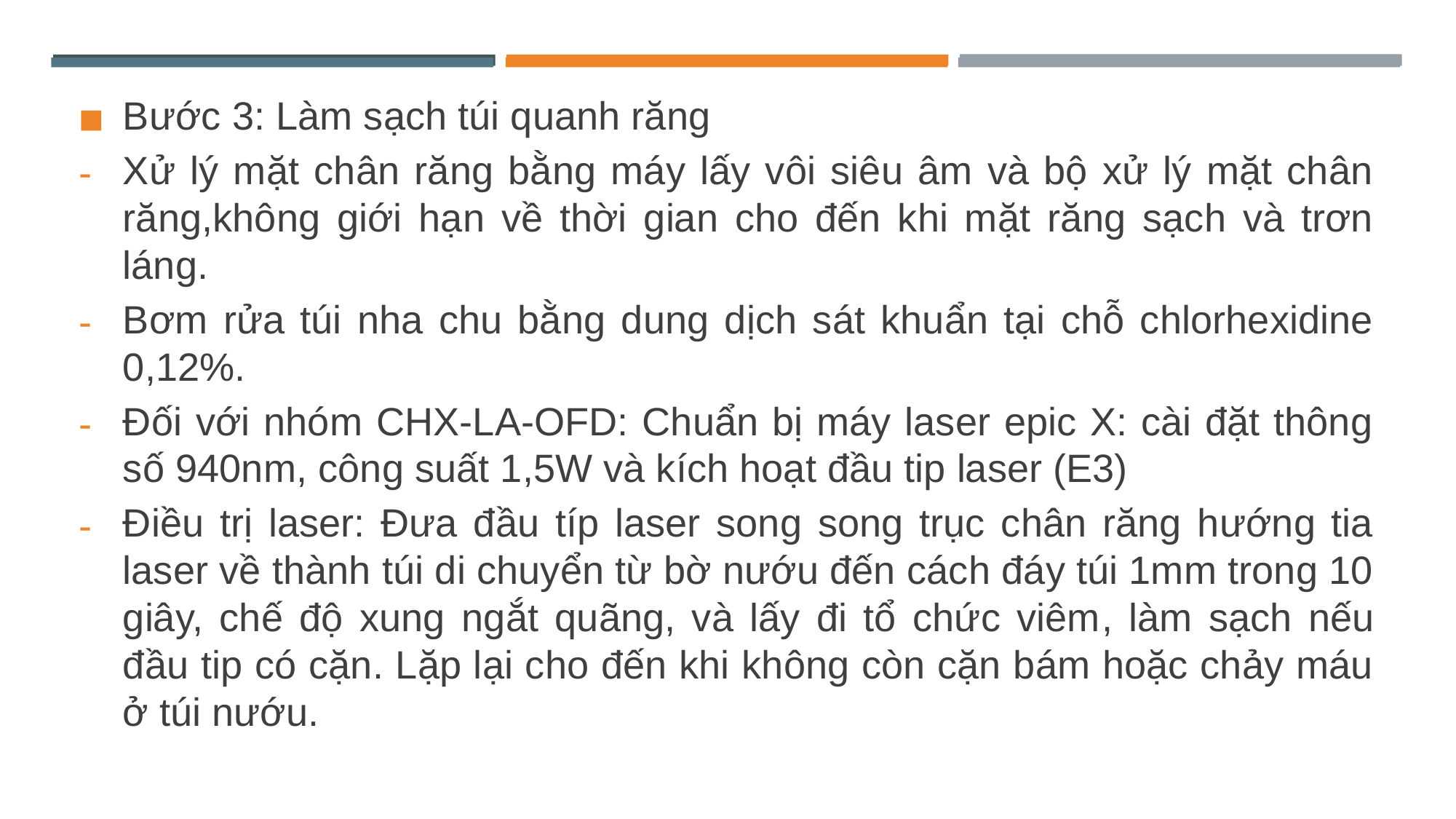

Bước 3: Làm sạch túi quanh răng
Xử lý mặt chân răng bằng máy lấy vôi siêu âm và bộ xử lý mặt chân răng,không giới hạn về thời gian cho đến khi mặt răng sạch và trơn láng.
Bơm rửa túi nha chu bằng dung dịch sát khuẩn tại chỗ chlorhexidine 0,12%.
Đối với nhóm CHX-LA-OFD: Chuẩn bị máy laser epic X: cài đặt thông số 940nm, công suất 1,5W và kích hoạt đầu tip laser (E3)
Điều trị laser: Đưa đầu típ laser song song trục chân răng hướng tia laser về thành túi di chuyển từ bờ nướu đến cách đáy túi 1mm trong 10 giây, chế độ xung ngắt quãng, và lấy đi tổ chức viêm, làm sạch nếu đầu tip có cặn. Lặp lại cho đến khi không còn cặn bám hoặc chảy máu ở túi nướu.